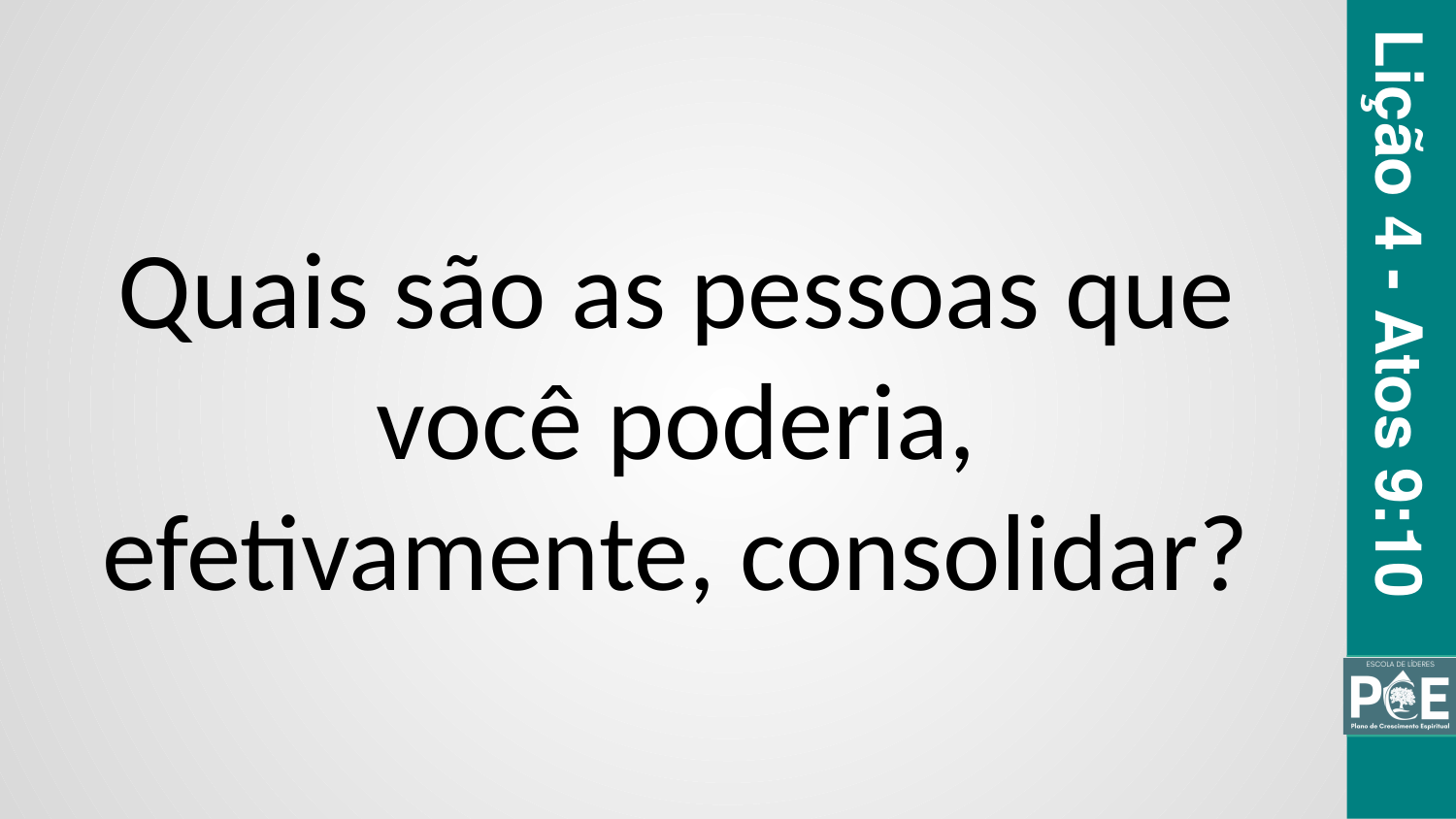

Quais são as pessoas que você poderia, efetivamente, consolidar?
Lição 4 - Atos 9:10